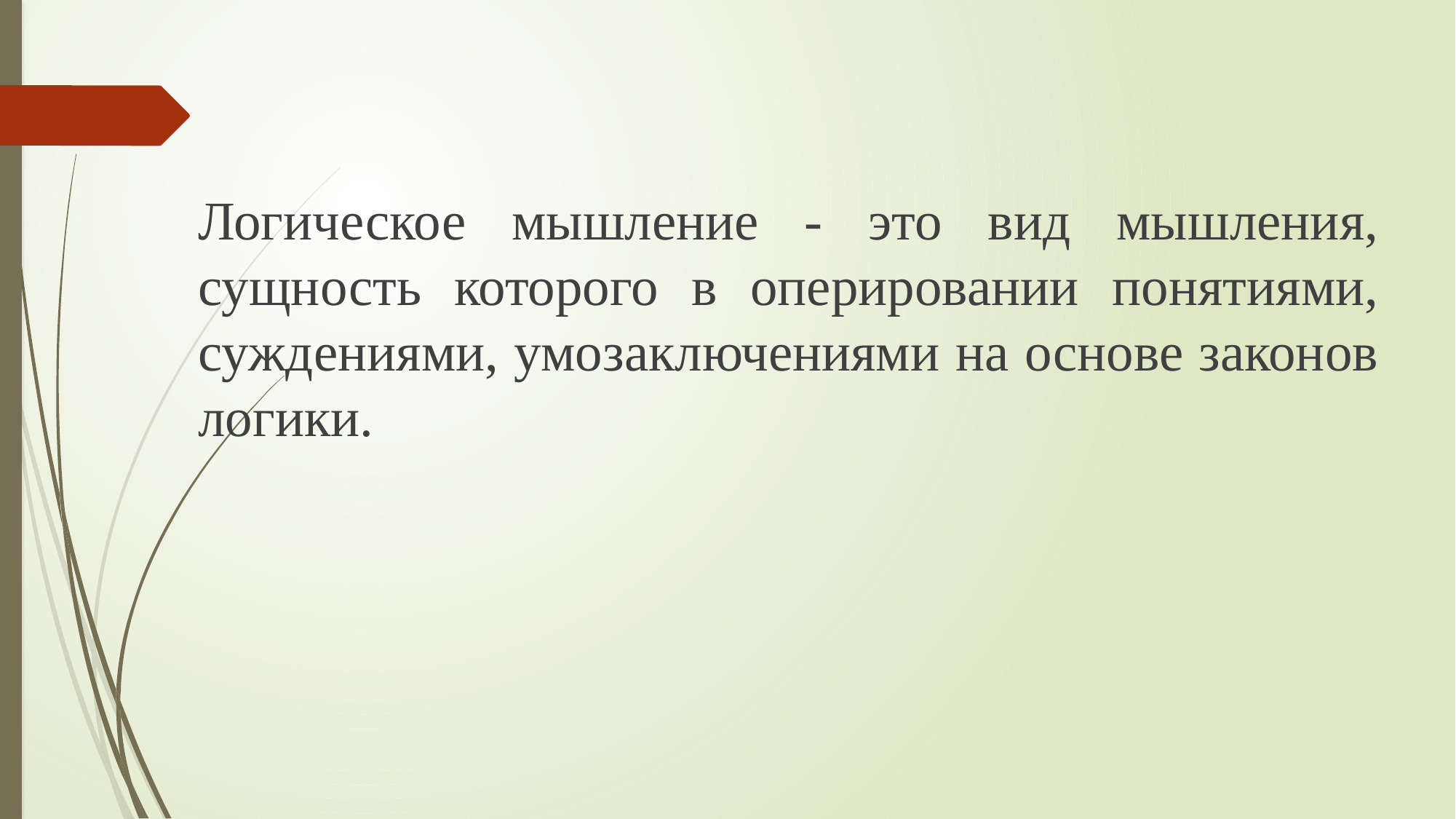

Логическое мышление - это вид мышления, сущность которого в оперировании понятиями, суждениями, умозаключениями на основе законов логики.